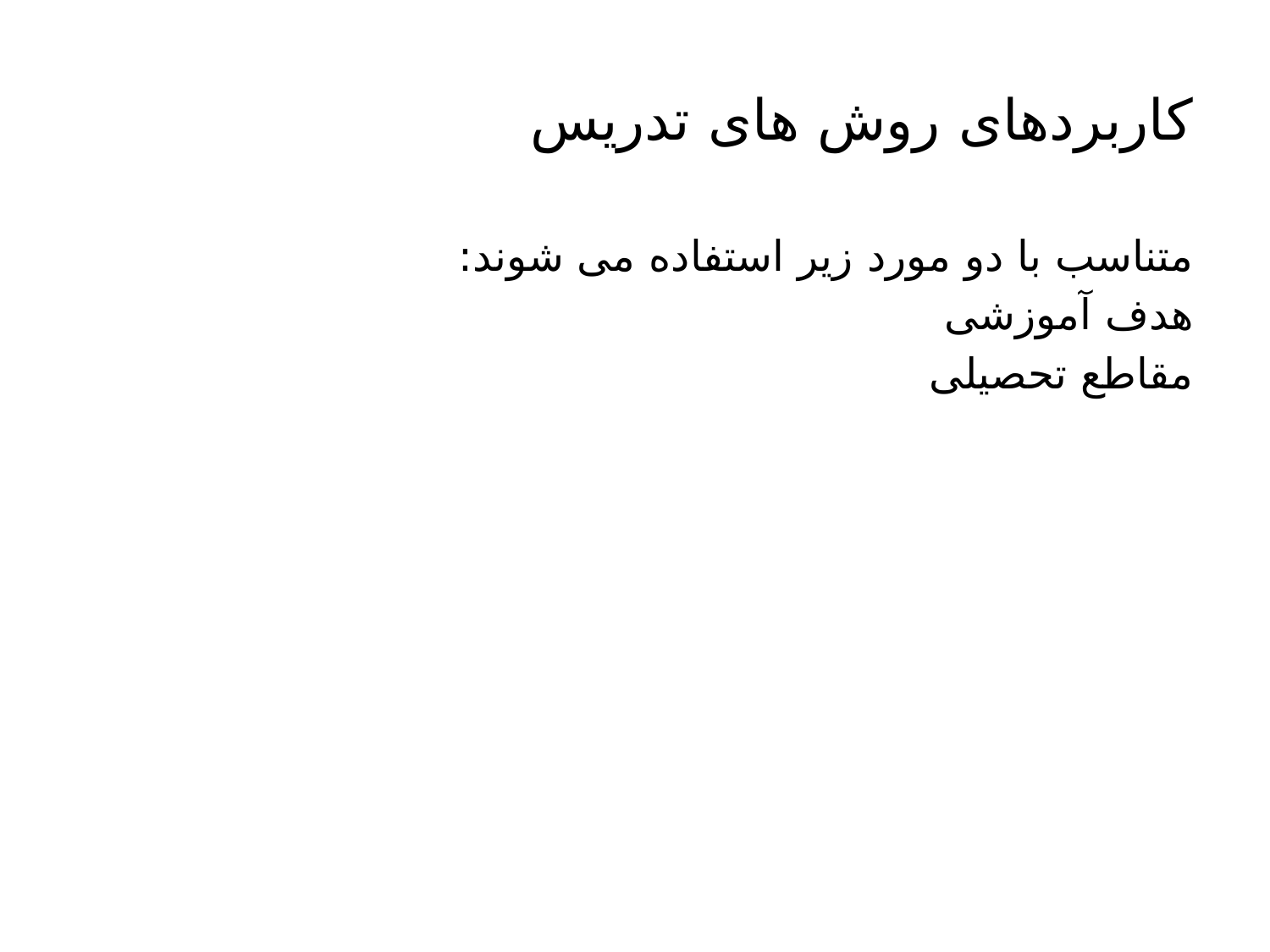

# کاربردهای روش های تدریس
متناسب با دو مورد زیر استفاده می شوند:
هدف آموزشی
مقاطع تحصیلی